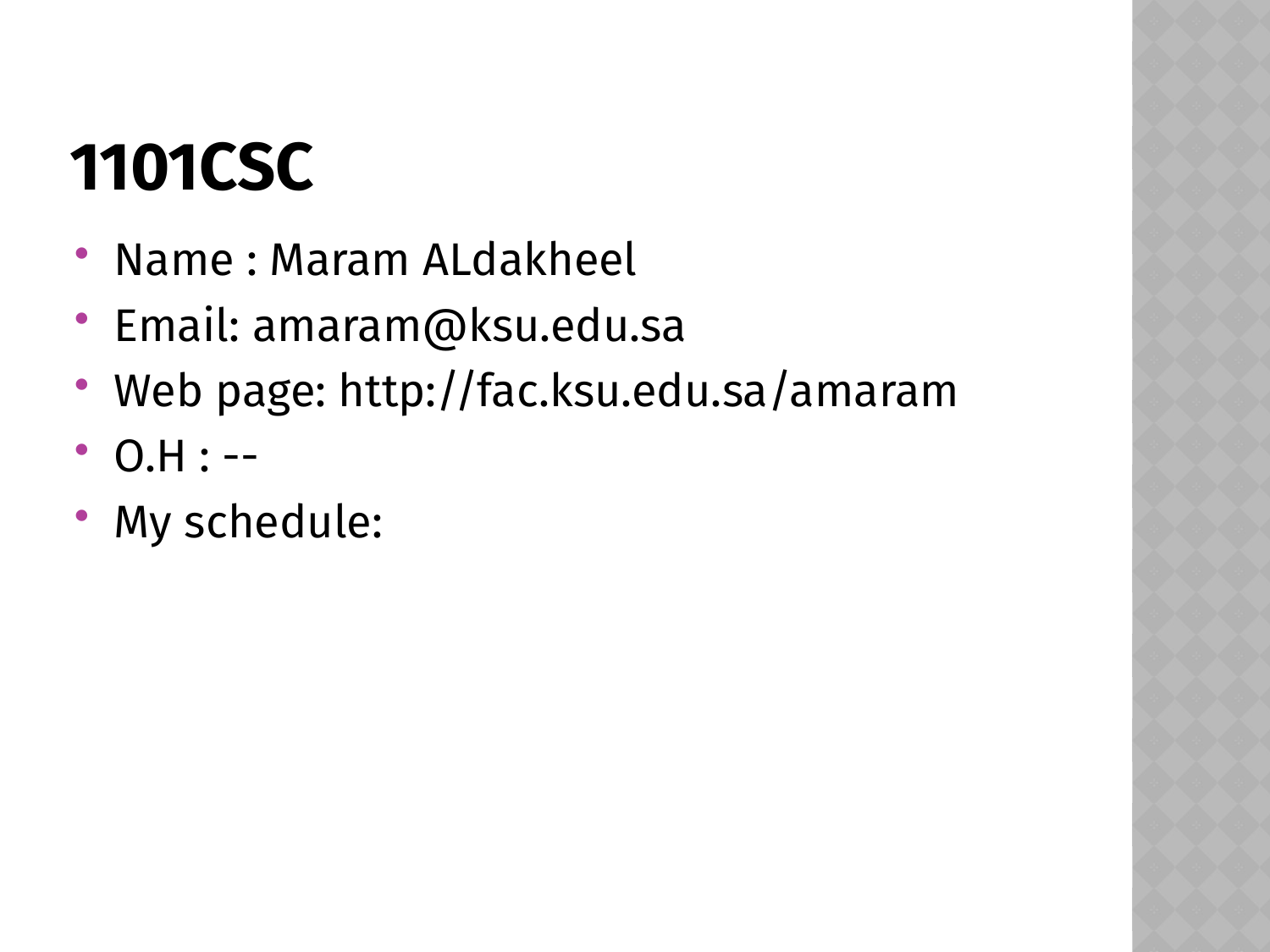

# 1101CSC
Name : Maram ALdakheel
Email: amaram@ksu.edu.sa
Web page: http://fac.ksu.edu.sa/amaram
O.H : --
My schedule: